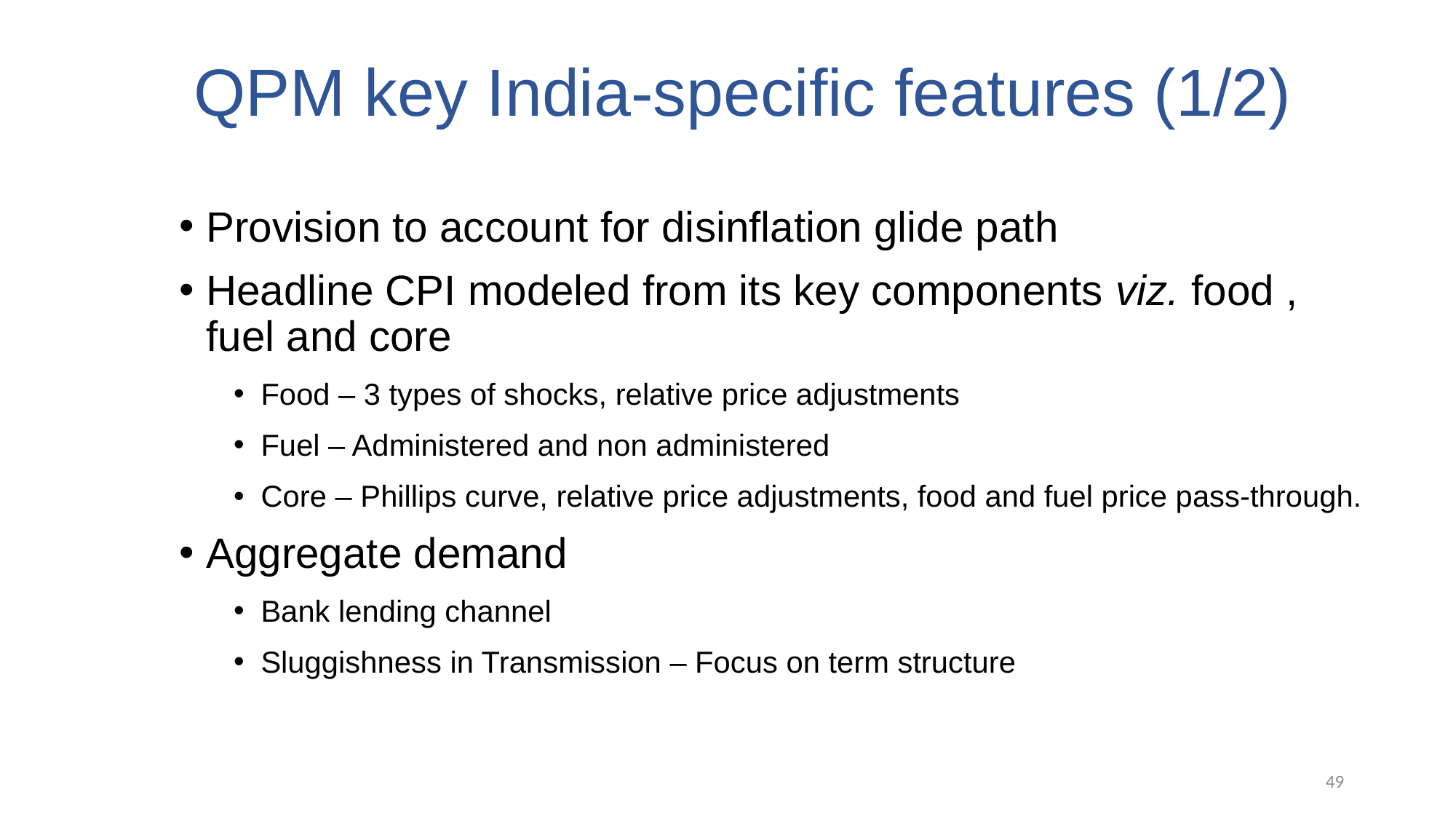

# QPM key India-specific features (1/2)
Provision to account for disinflation glide path
Headline CPI modeled from its key components viz. food , fuel and core
Food – 3 types of shocks, relative price adjustments
Fuel – Administered and non administered
Core – Phillips curve, relative price adjustments, food and fuel price pass-through.
Aggregate demand
Bank lending channel
Sluggishness in Transmission – Focus on term structure

49